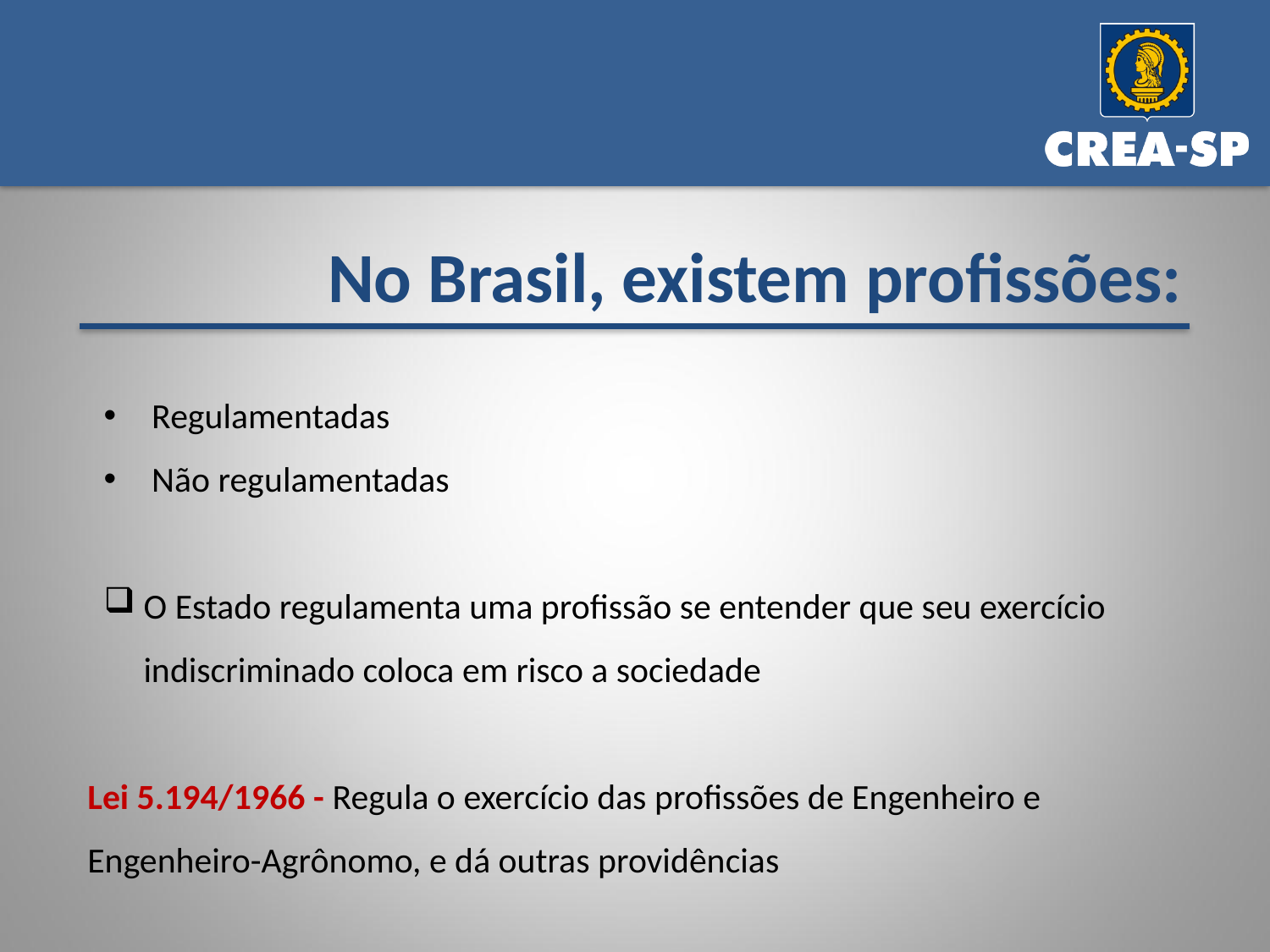

No Brasil, existem profissões:
 Regulamentadas
 Não regulamentadas

O Estado regulamenta uma profissão se entender que seu exercício indiscriminado coloca em risco a sociedade

Lei 5.194/1966 - Regula o exercício das profissões de Engenheiro e Engenheiro-Agrônomo, e dá outras providências